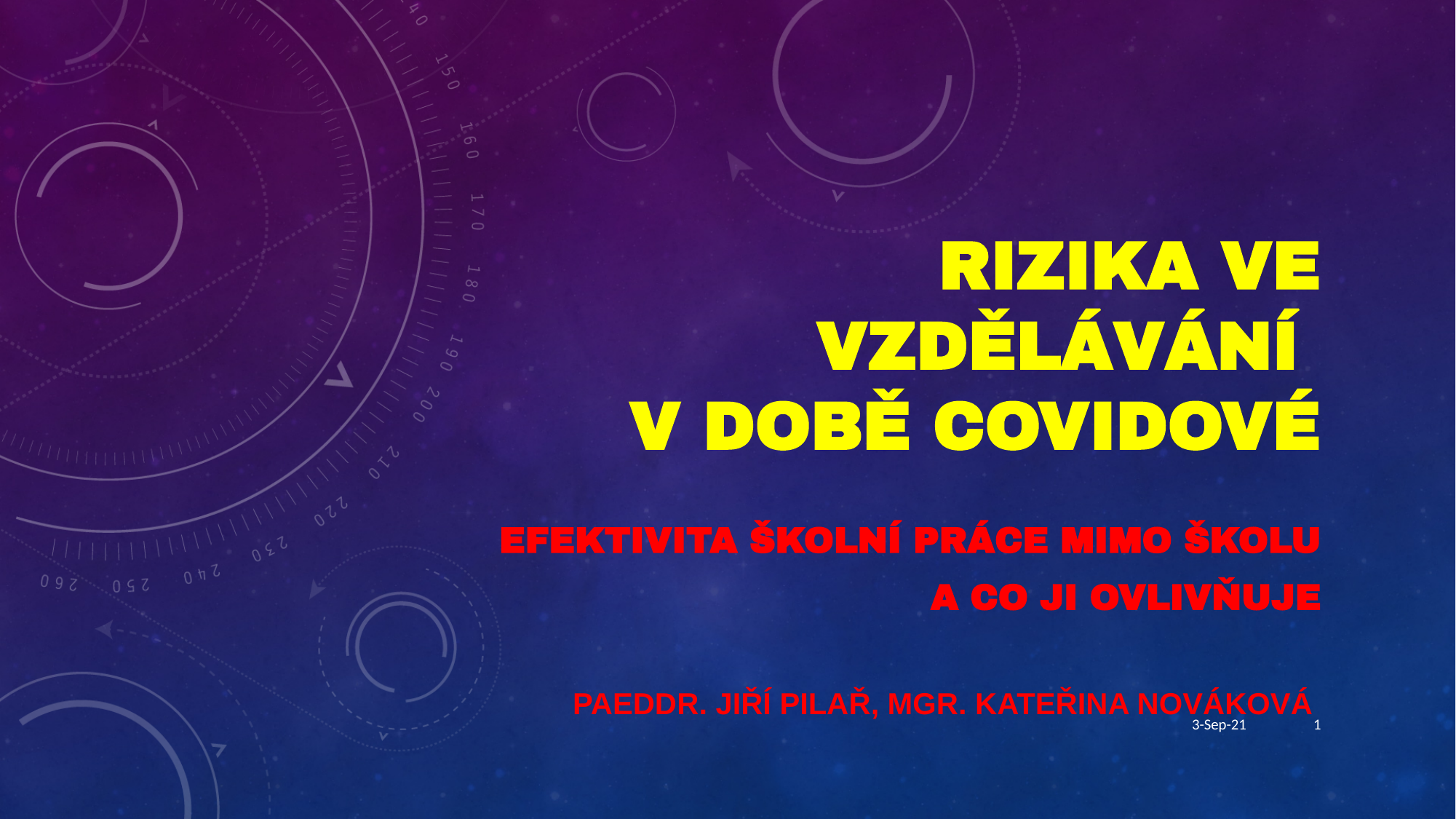

# RIZIKA VE VZDĚLÁVÁNÍ v DOBĚ covIDOVÉ

Efektivita školní práce mimo školu
 a co ji ovlivňuje

paedDr. Jiří pilař, Mgr. Kateřina Nováková
3-Sep-21
1